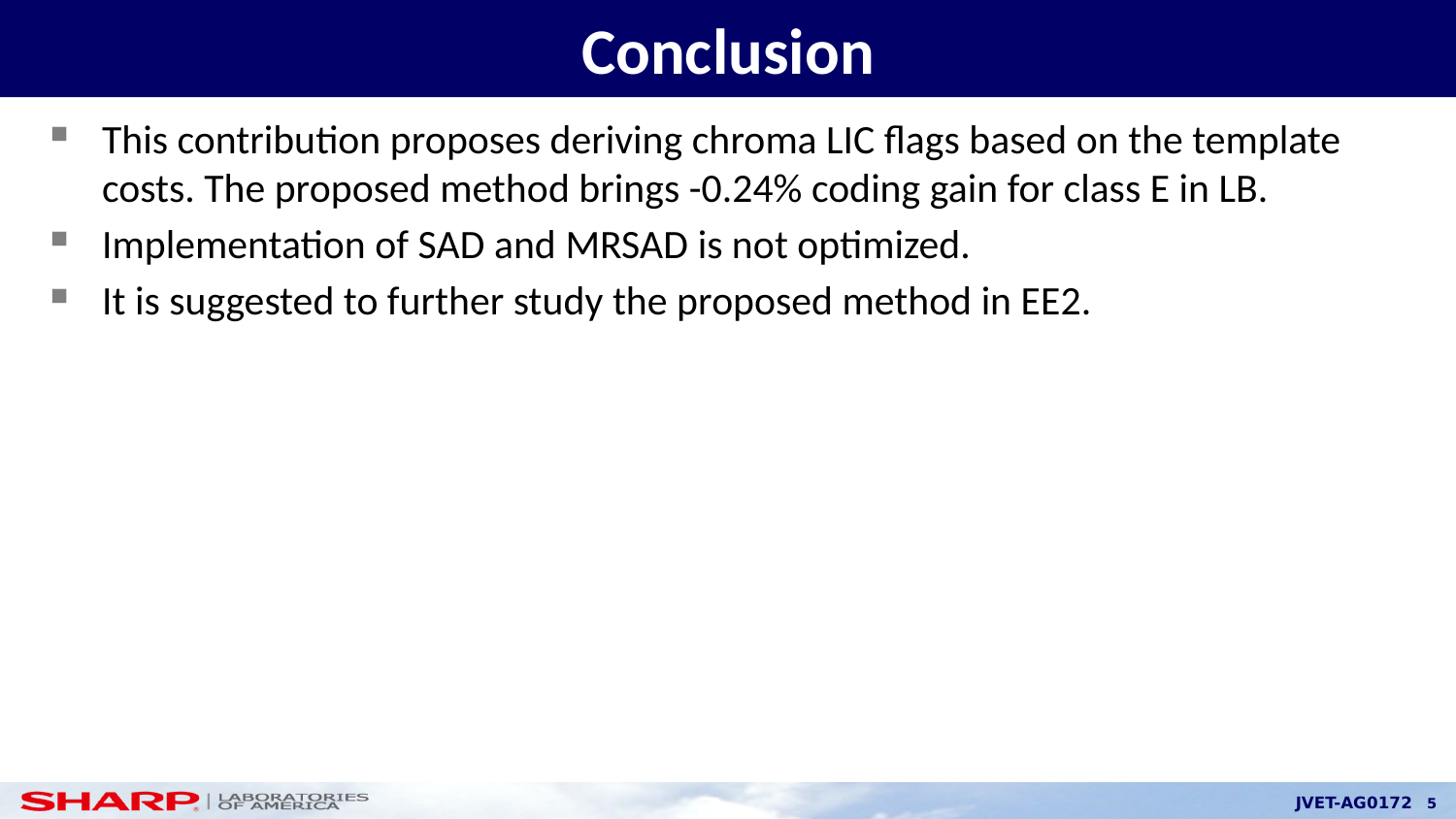

# Conclusion
This contribution proposes deriving chroma LIC flags based on the template costs. The proposed method brings -0.24% coding gain for class E in LB.
Implementation of SAD and MRSAD is not optimized.
It is suggested to further study the proposed method in EE2.